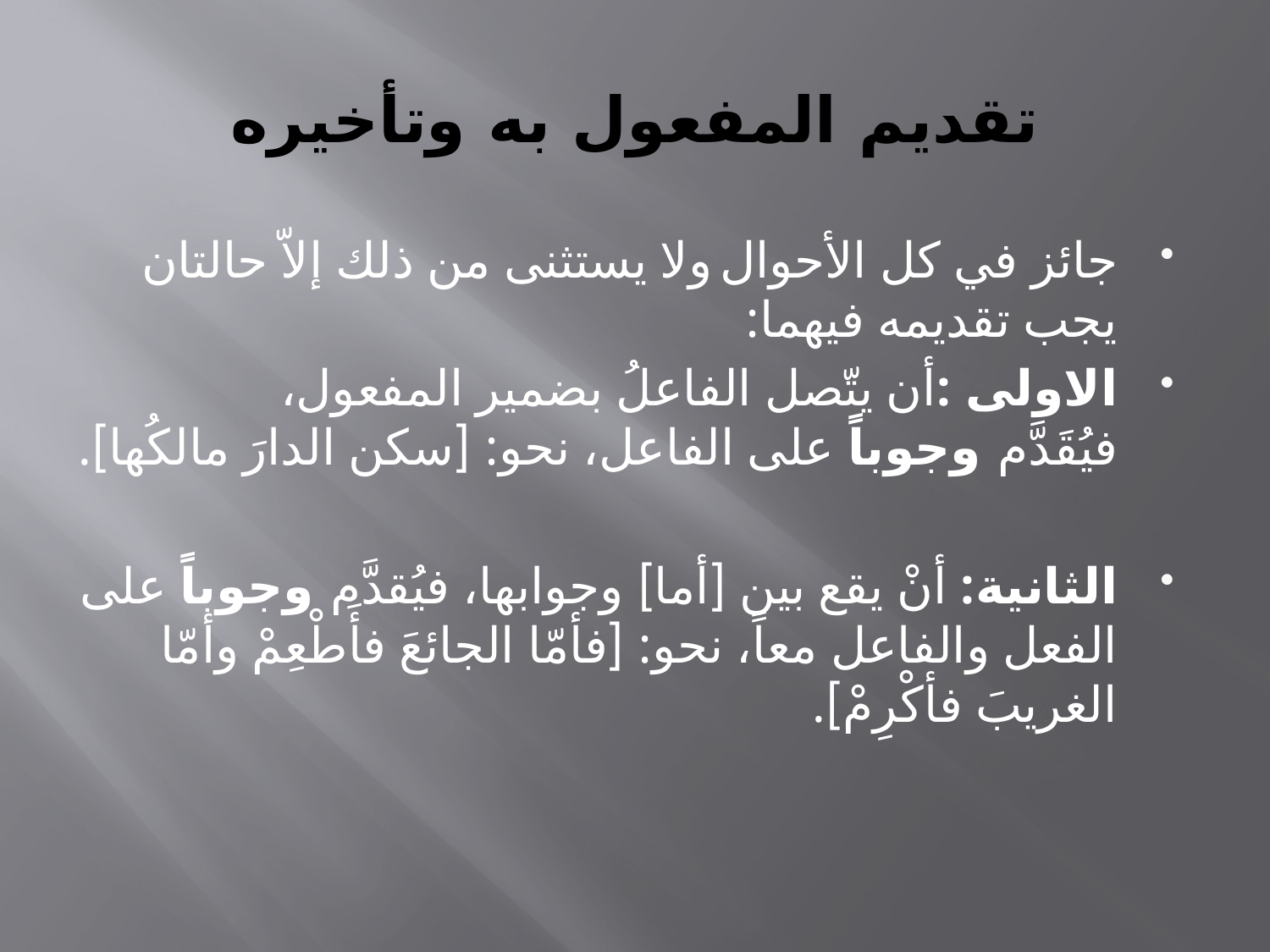

# تقديم المفعول به وتأخيره
جائز في كل الأحوال ولا يستثنى من ذلك إلاّ حالتان يجب تقديمه فيهما:
الاولى :أن يتّصل الفاعلُ بضمير المفعول، فيُقَدَّم وجوباً على الفاعل، نحو: [سكن الدارَ مالكُها].

الثانية: أنْ يقع بين [أما] وجوابها، فيُقدَّم وجوباً على الفعل والفاعل معاً، نحو: [فأمّا الجائعَ فأَطْعِمْ وأمّا الغريبَ فأكْرِمْ].